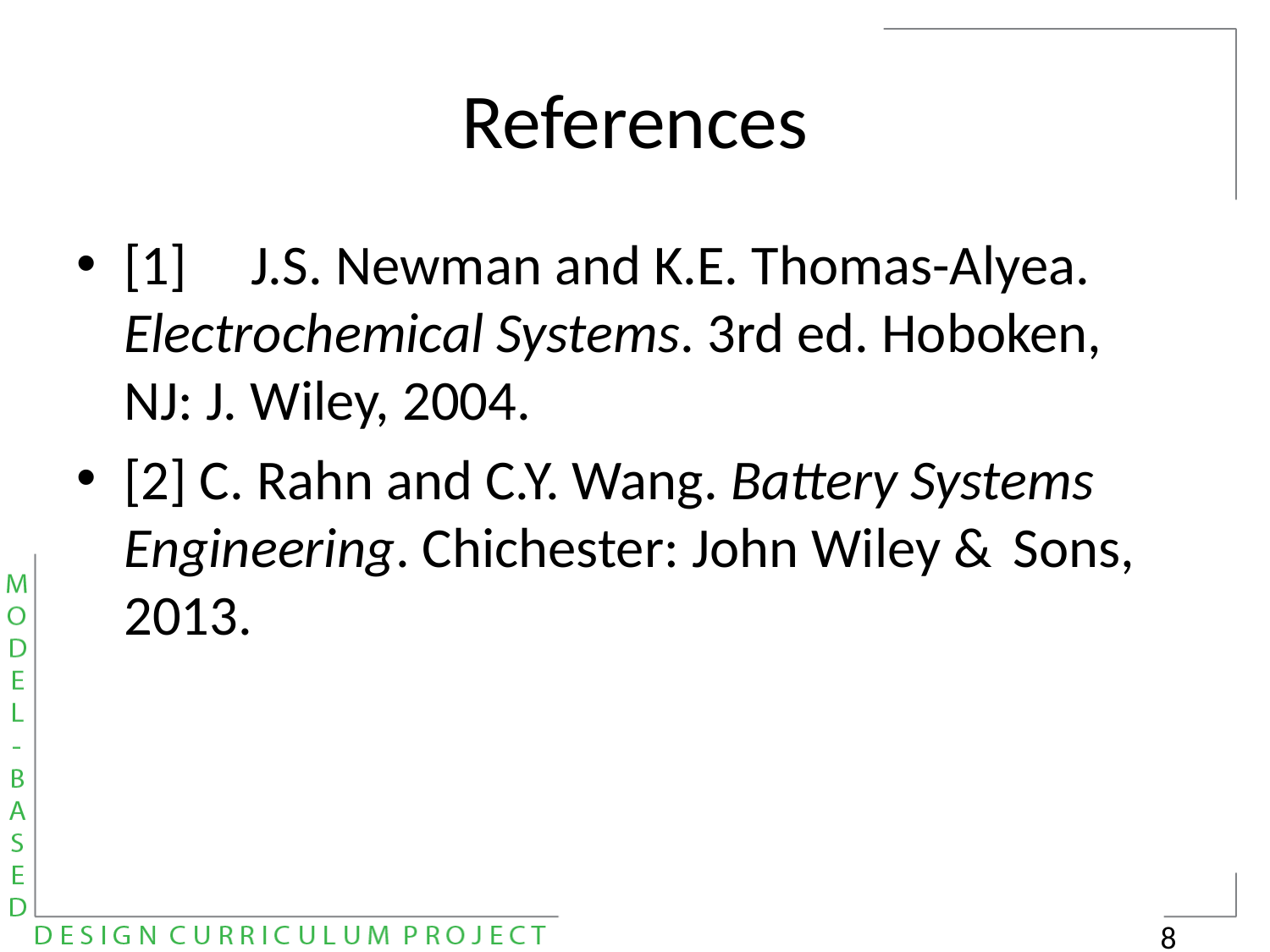

# References
[1]	J.S. Newman and K.E. Thomas-Alyea. 	Electrochemical Systems. 3rd ed. Hoboken, 	NJ: J. Wiley, 2004.
[2] C. Rahn and C.Y. Wang. Battery Systems 	Engineering. Chichester: John Wiley & 	Sons, 2013.